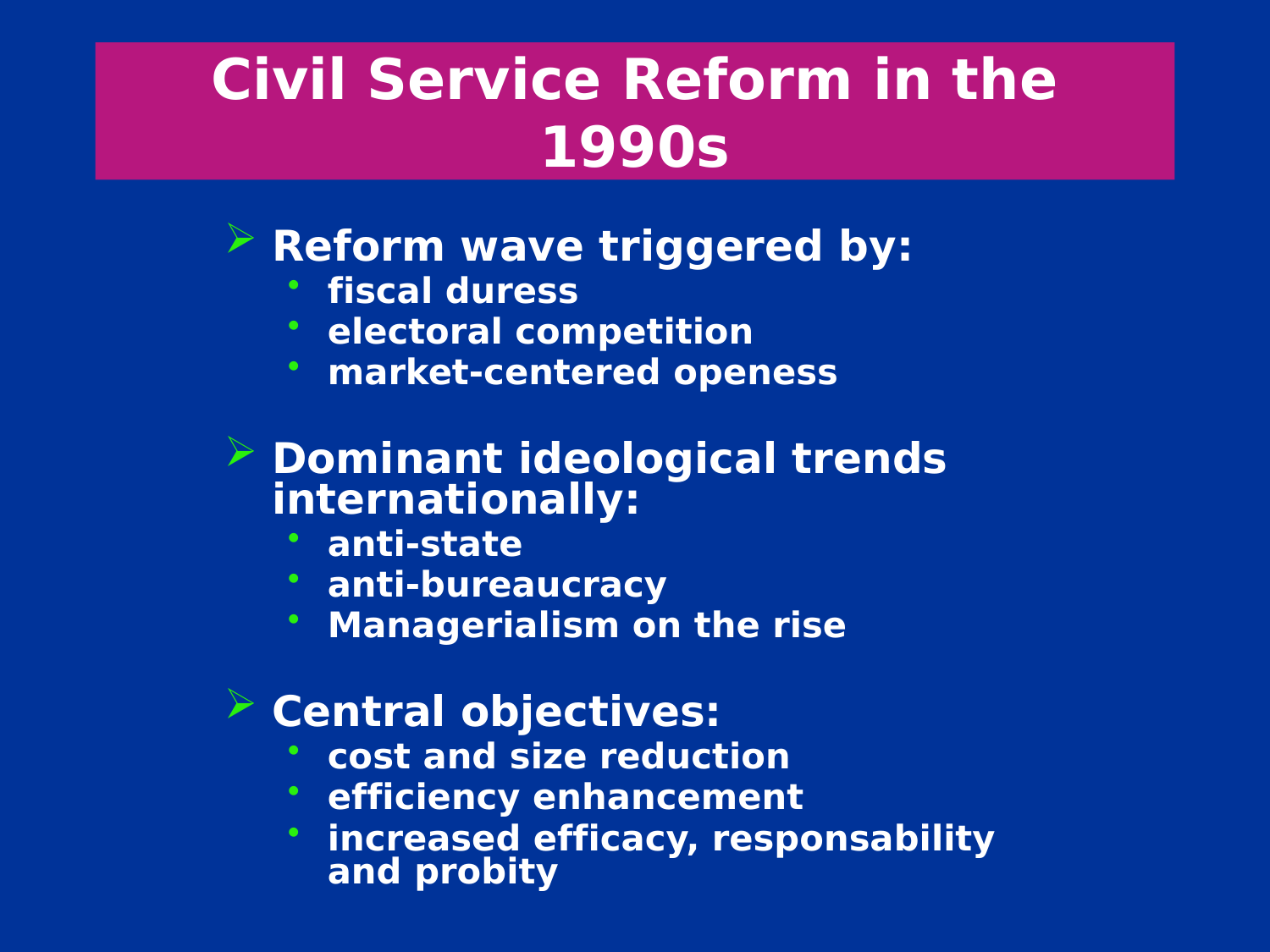

# Civil Service Reform in the 1990s
Reform wave triggered by:
fiscal duress
electoral competition
market-centered openess

Dominant ideological trends internationally:
anti-state
anti-bureaucracy
Managerialism on the rise

Central objectives:
cost and size reduction
efficiency enhancement
increased efficacy, responsability and probity